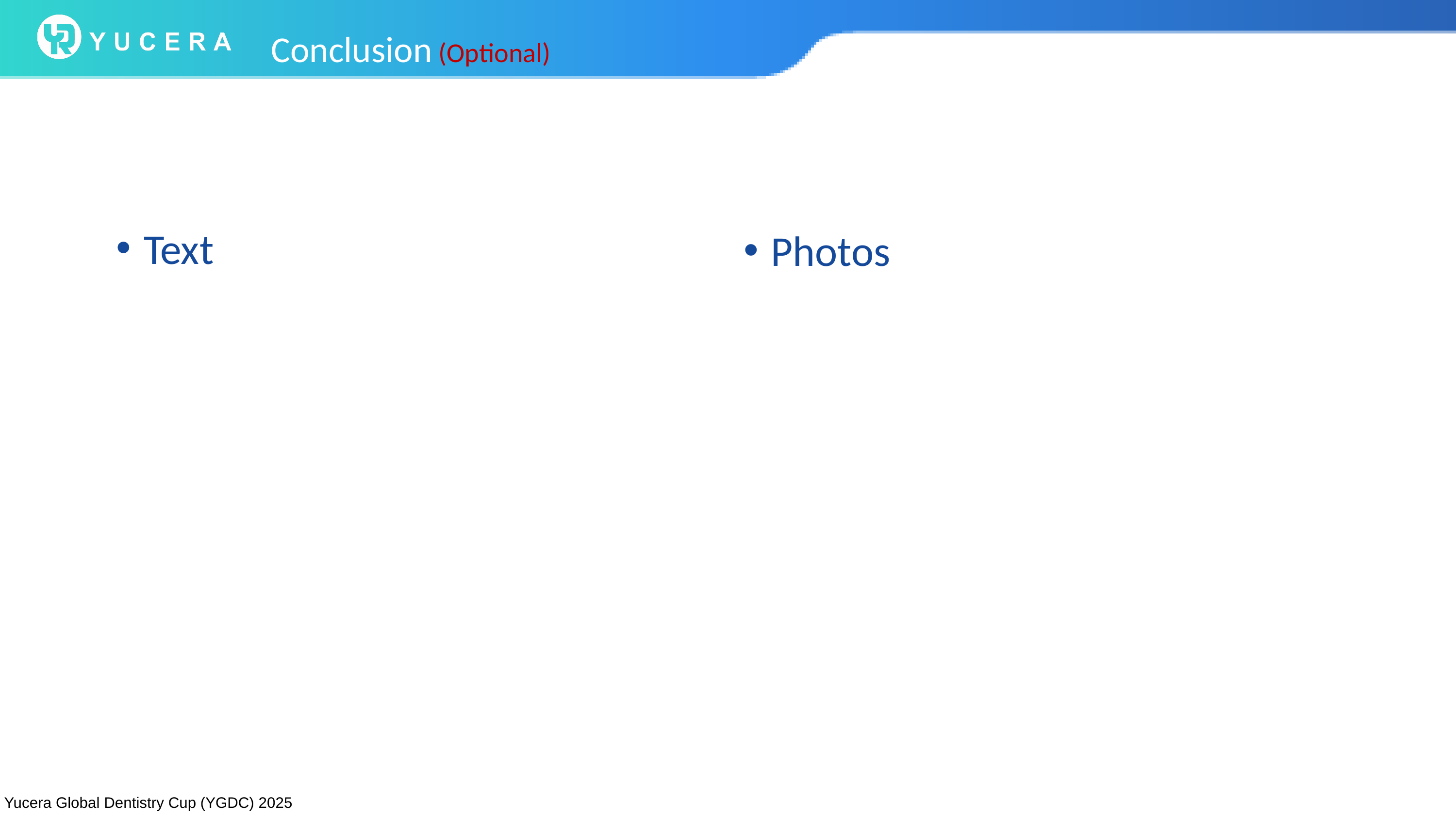

Conclusion (Optional)
Text
Photos
Yucera Global Dentistry Cup (YGDC) 2025